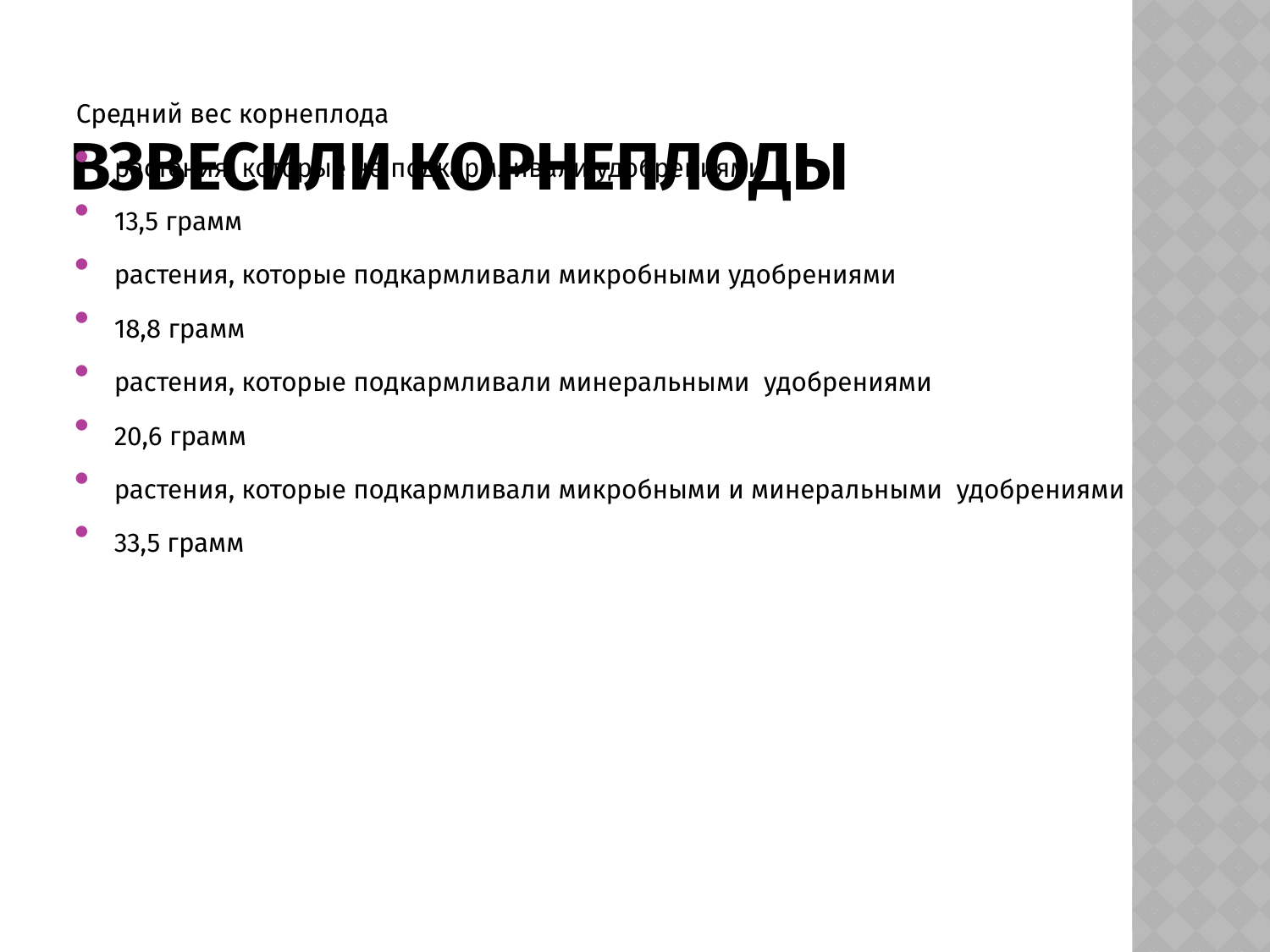

# Взвесили корнеплоды
Средний вес корнеплода
растения, которые не подкармливали удобрениями
13,5 грамм
растения, которые подкармливали микробными удобрениями
18,8 грамм
растения, которые подкармливали минеральными  удобрениями
20,6 грамм
растения, которые подкармливали микробными и минеральными  удобрениями
33,5 грамм